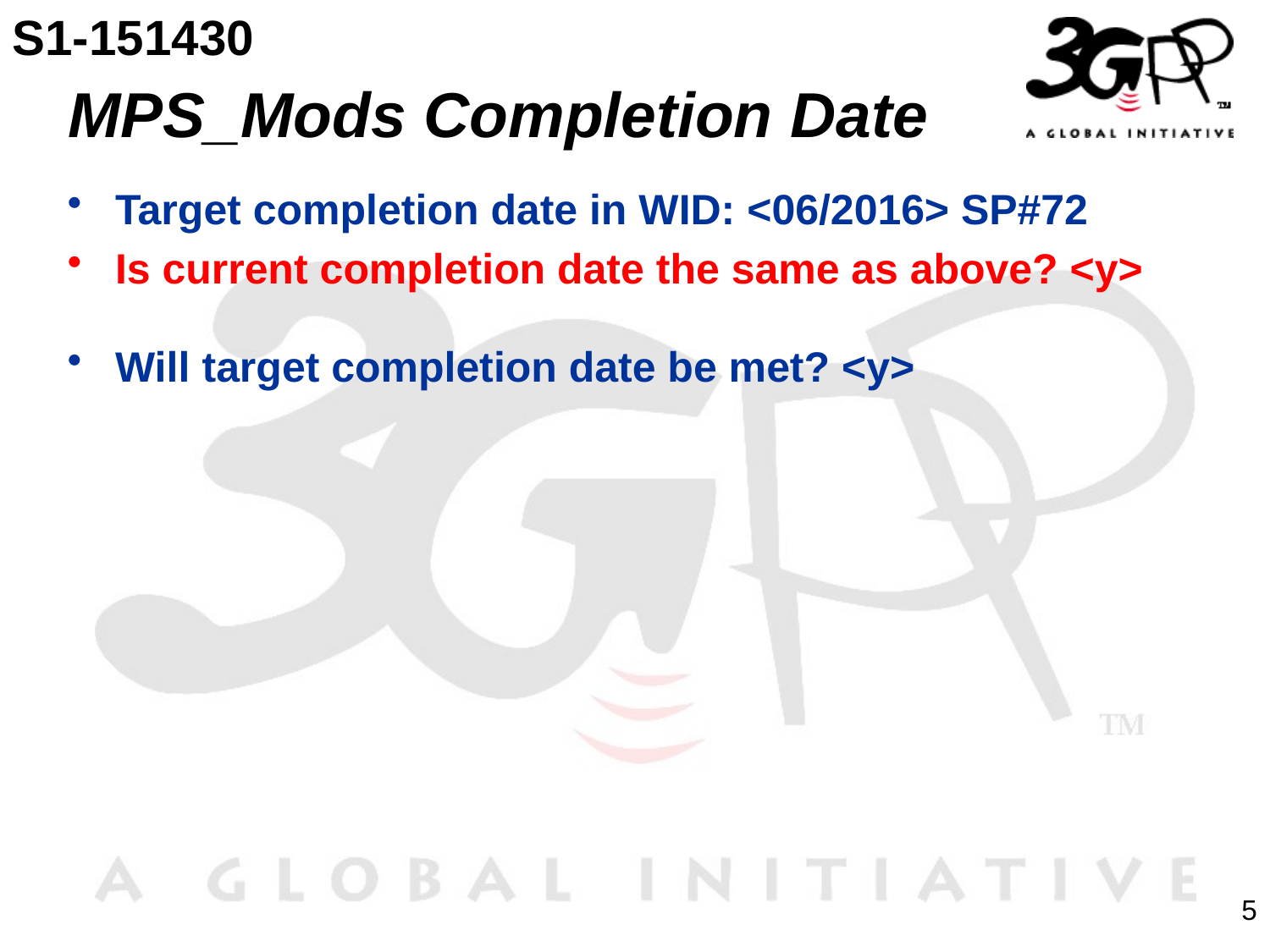

S1-151430
# MPS_Mods Completion Date
Target completion date in WID: <06/2016> SP#72
Is current completion date the same as above? <y>

Will target completion date be met? <y>
5